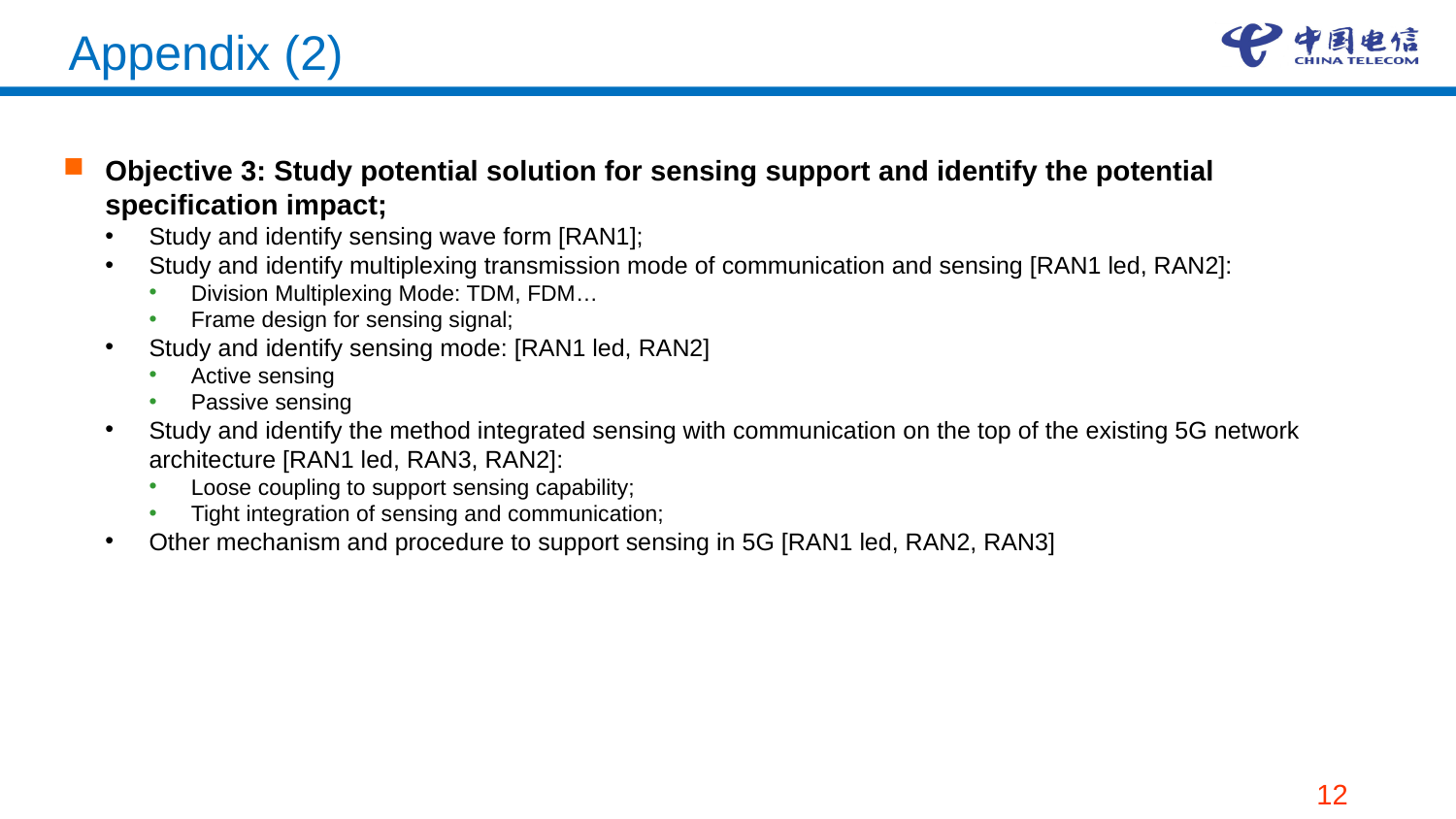

Appendix (2)
Objective 3: Study potential solution for sensing support and identify the potential specification impact;
Study and identify sensing wave form [RAN1];
Study and identify multiplexing transmission mode of communication and sensing [RAN1 led, RAN2]:
Division Multiplexing Mode: TDM, FDM…
Frame design for sensing signal;
Study and identify sensing mode: [RAN1 led, RAN2]
Active sensing
Passive sensing
Study and identify the method integrated sensing with communication on the top of the existing 5G network architecture [RAN1 led, RAN3, RAN2]:
Loose coupling to support sensing capability;
Tight integration of sensing and communication;
Other mechanism and procedure to support sensing in 5G [RAN1 led, RAN2, RAN3]
12